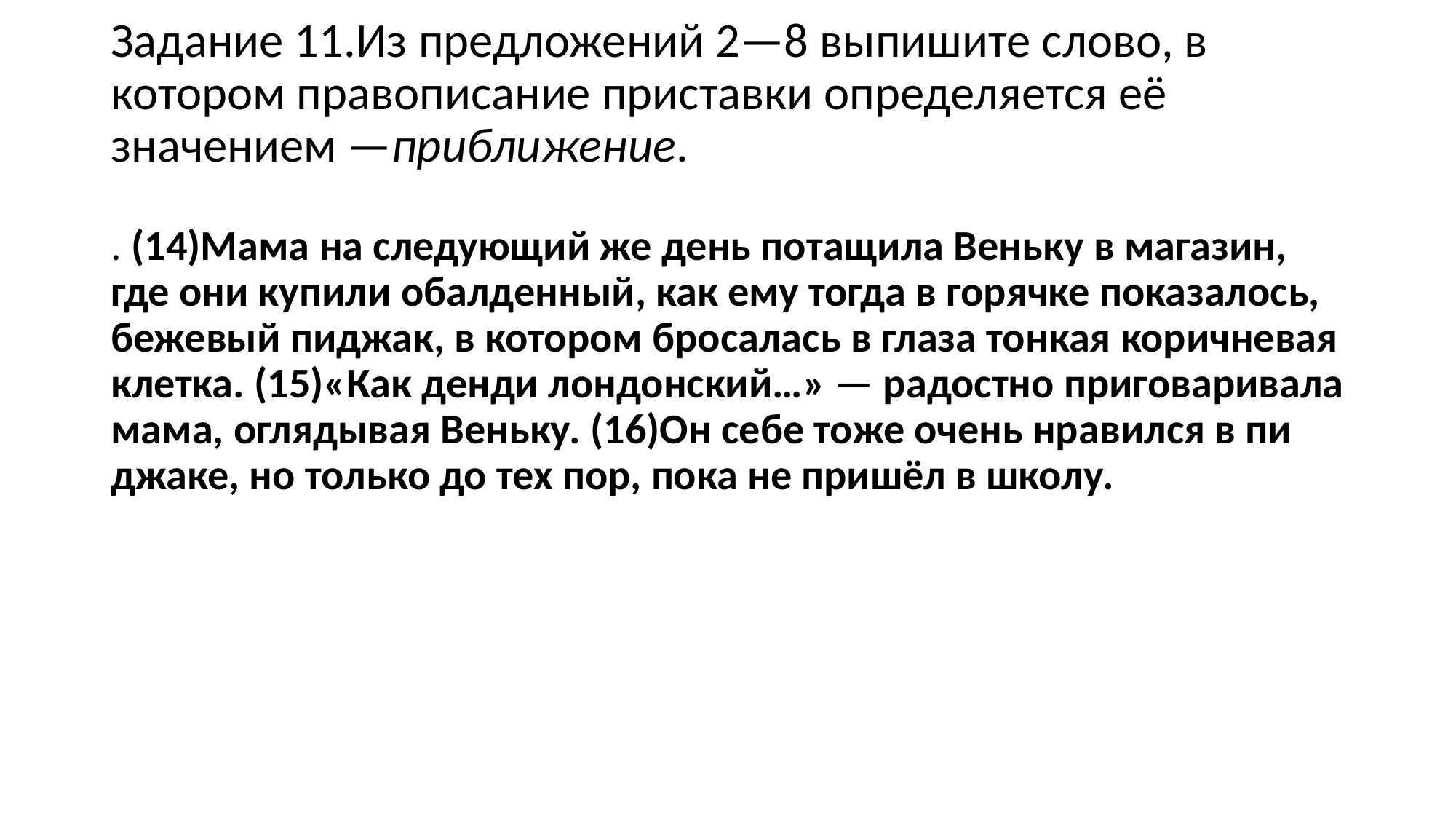

# Задание 11.Из предложений 2—8 выпишите слово, в котором правописание приставки определяется её значением —приближение.
. (14)Мама на сле­ду­ю­щий же день по­та­щи­ла Вень­ку в ма­га­зин, где они ку­пи­ли обал­ден­ный, как ему тогда в го­ряч­ке по­ка­за­лось, бе­же­вый пи­джак, в ко­то­ром бро­са­лась в глаза тон­кая ко­рич­не­вая клет­ка. (15)«Как денди лон­дон­ский…» — ра­дост­но при­го­ва­ри­ва­ла мама, огля­ды­вая Вень­ку. (16)Он себе тоже очень нра­вил­ся в пи­джа­ке, но толь­ко до тех пор, пока не пришёл в школу.